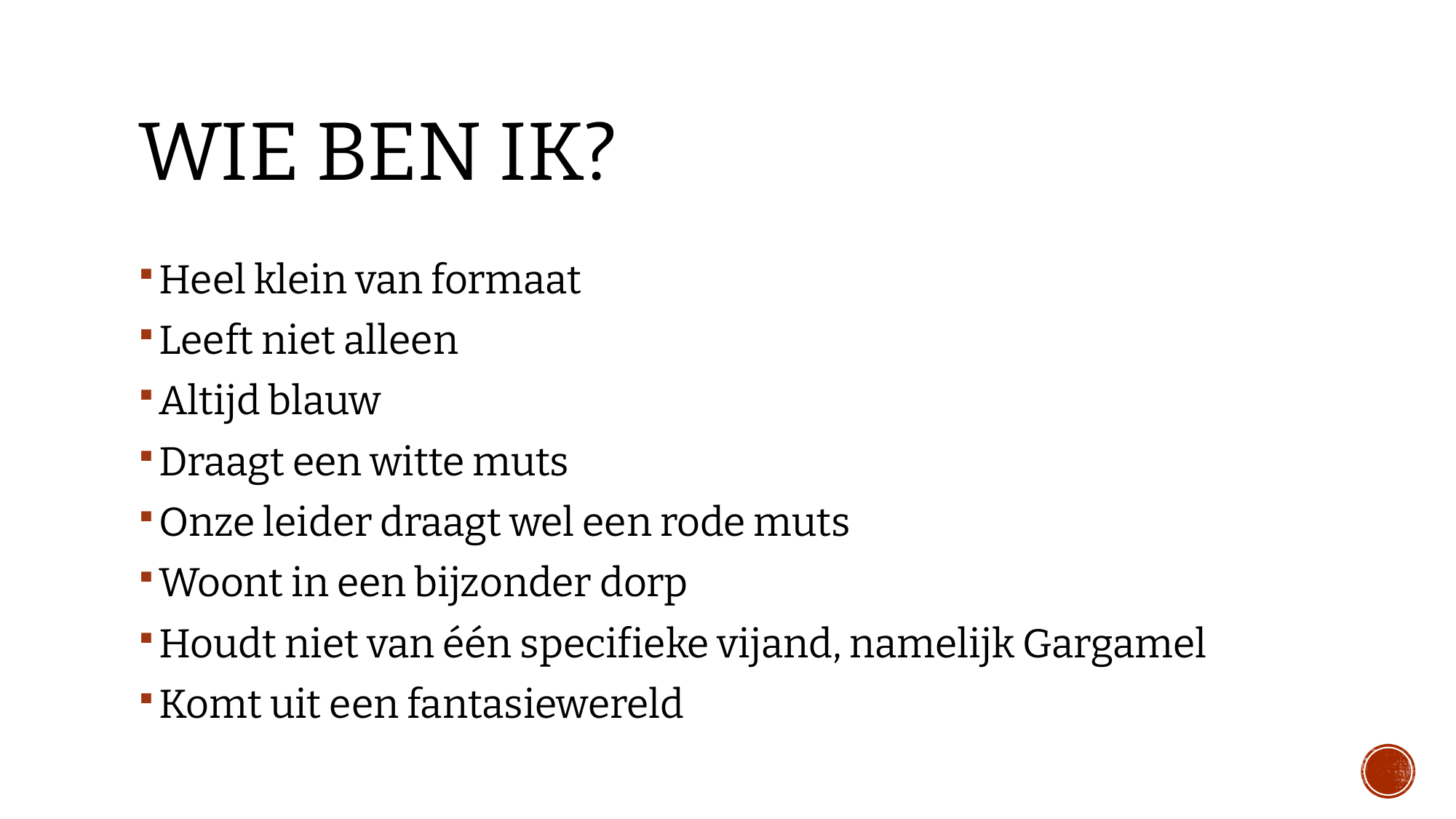

# Wie ben Ik?
Heel klein van formaat
Leeft niet alleen
Altijd blauw
Draagt een witte muts
Onze leider draagt wel een rode muts
Woont in een bijzonder dorp
Houdt niet van één specifieke vijand, namelijk Gargamel
Komt uit een fantasiewereld